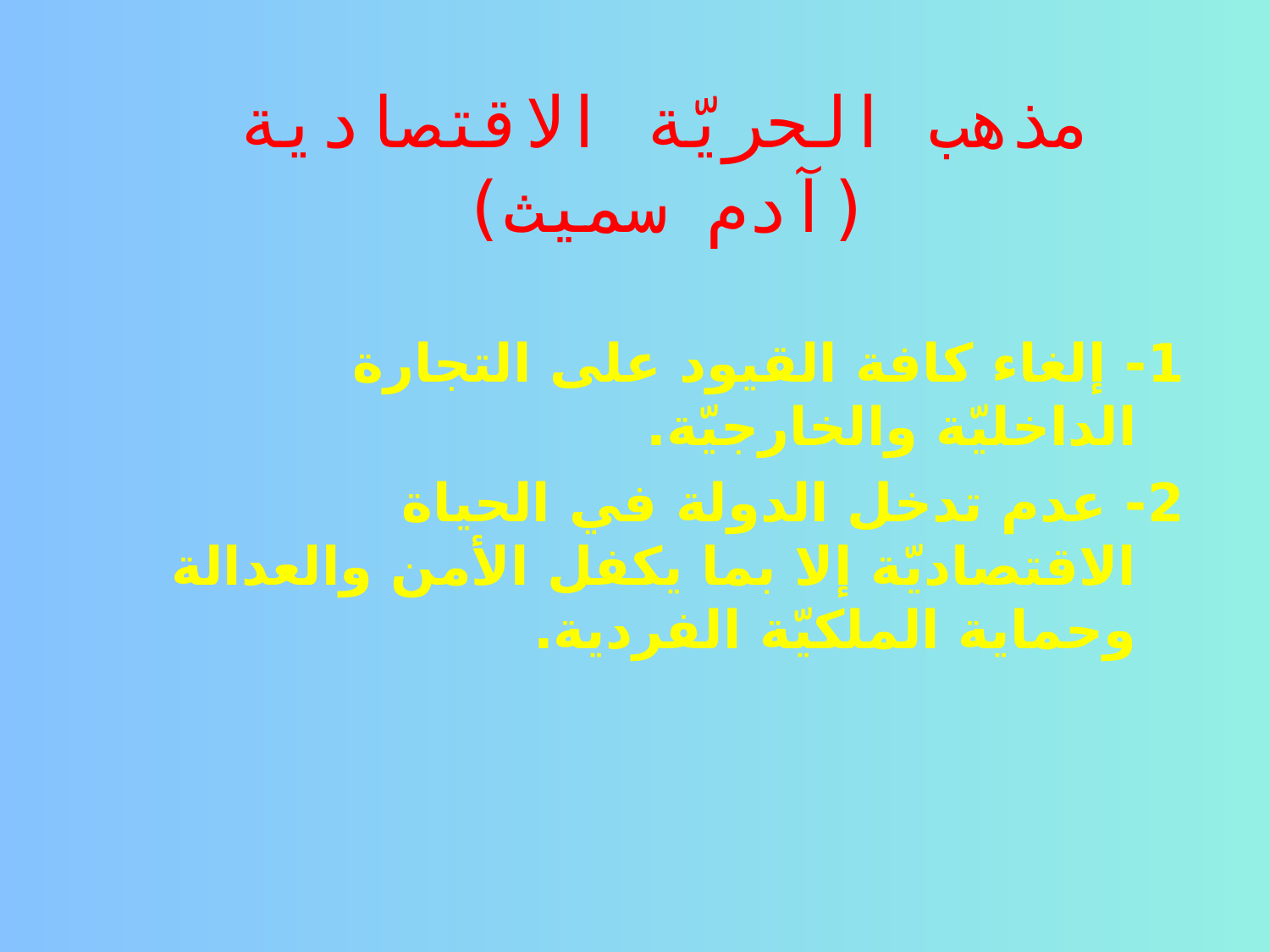

# مذهب الحريّة الاقتصادية (آدم سميث)

1- إلغاء كافة القيود على التجارة الداخليّة والخارجيّة.
2- عدم تدخل الدولة في الحياة الاقتصاديّة إلا بما يكفل الأمن والعدالة وحماية الملكيّة الفردية.